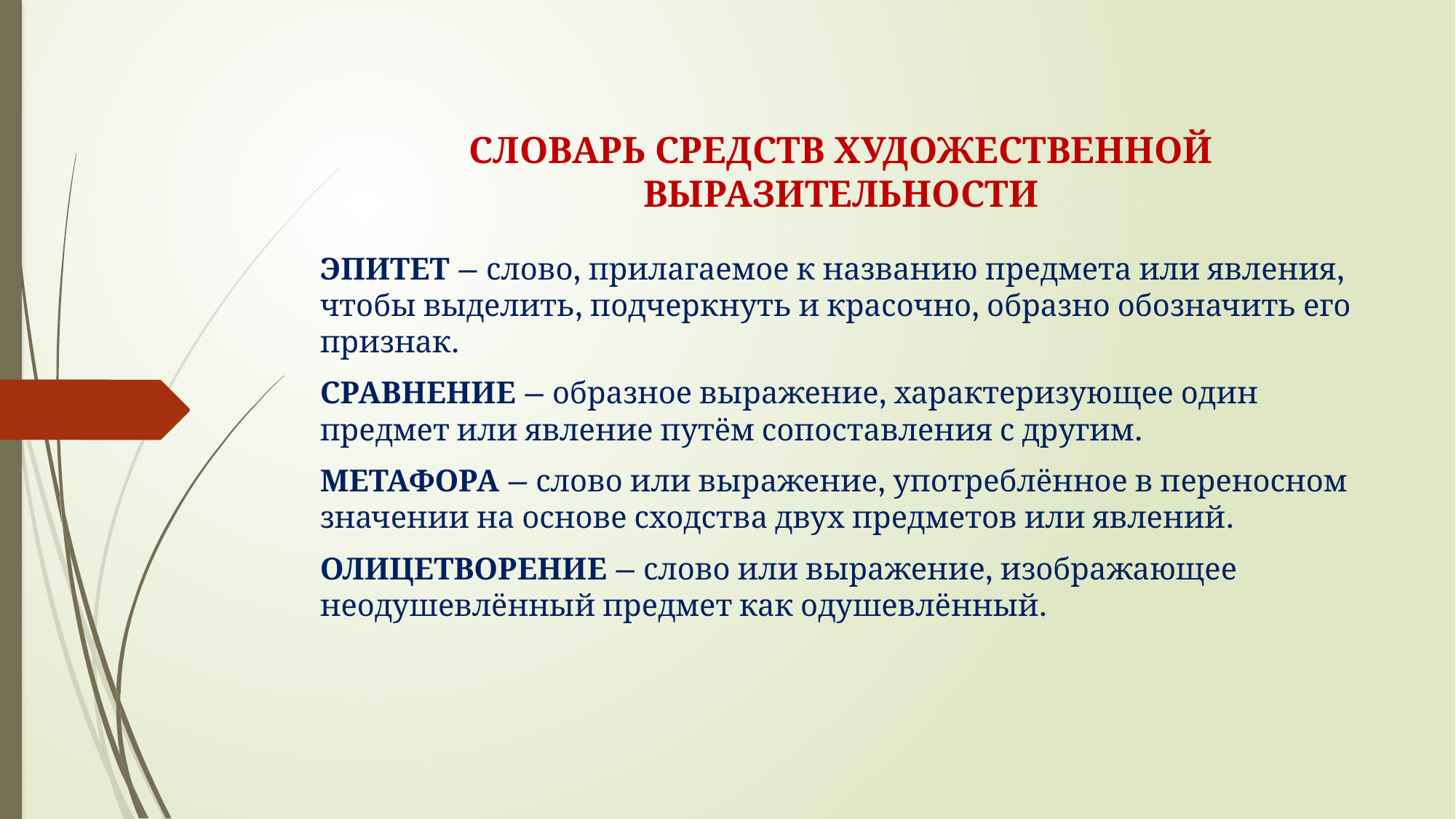

# СЛОВАРЬ СРЕДСТВ ХУДОЖЕСТВЕННОЙ ВЫРАЗИТЕЛЬНОСТИ
ЭПИТЕТ – слово, прилагаемое к названию предмета или явления, чтобы выделить, подчеркнуть и красочно, образно обозначить его признак.
СРАВНЕНИЕ – образное выражение, характеризующее один предмет или явление путём сопоставления с другим.
МЕТАФОРА – слово или выражение, употреблённое в переносном значении на основе сходства двух предметов или явлений.
ОЛИЦЕТВОРЕНИЕ – слово или выражение, изображающее неодушевлённый предмет как одушевлённый.